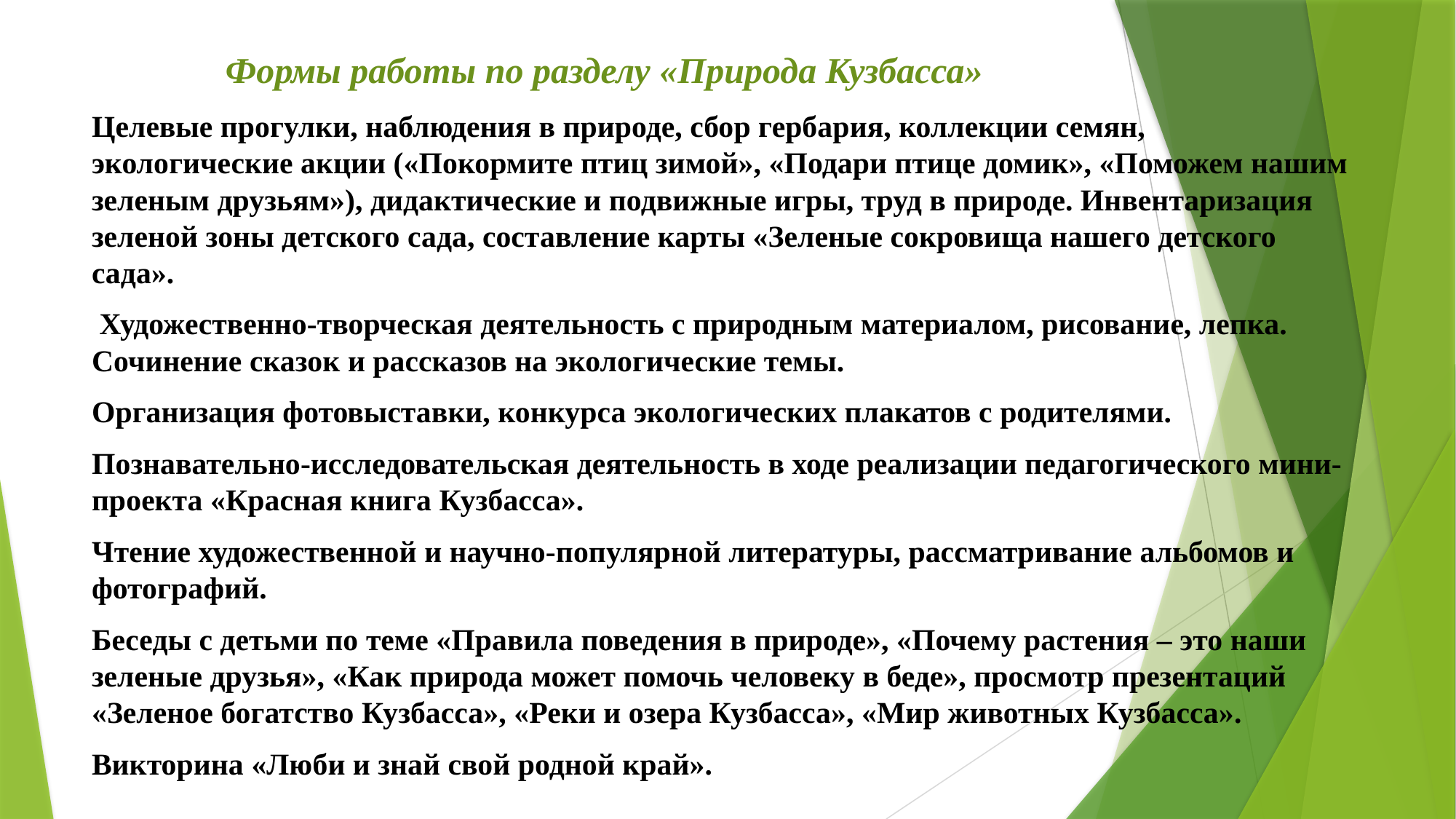

# Формы работы по разделу «Природа Кузбасса»
Целевые прогулки, наблюдения в природе, сбор гербария, коллекции семян,  экологические акции («Покормите птиц зимой», «Подари птице домик», «Поможем нашим зеленым друзьям»), дидактические и подвижные игры, труд в природе. Инвентаризация зеленой зоны детского сада, составление карты «Зеленые сокровища нашего детского сада».
 Художественно-творческая деятельность с природным материалом, рисование, лепка. Сочинение сказок и рассказов на экологические темы.
Организация фотовыставки, конкурса экологических плакатов с родителями.
Познавательно-исследовательская деятельность в ходе реализации педагогического мини-проекта «Красная книга Кузбасса».
Чтение художественной и научно-популярной литературы, рассматривание альбомов и фотографий.
Беседы с детьми по теме «Правила поведения в природе», «Почему растения – это наши зеленые друзья», «Как природа может помочь человеку в беде», просмотр презентаций «Зеленое богатство Кузбасса», «Реки и озера Кузбасса», «Мир животных Кузбасса».
Викторина «Люби и знай свой родной край».